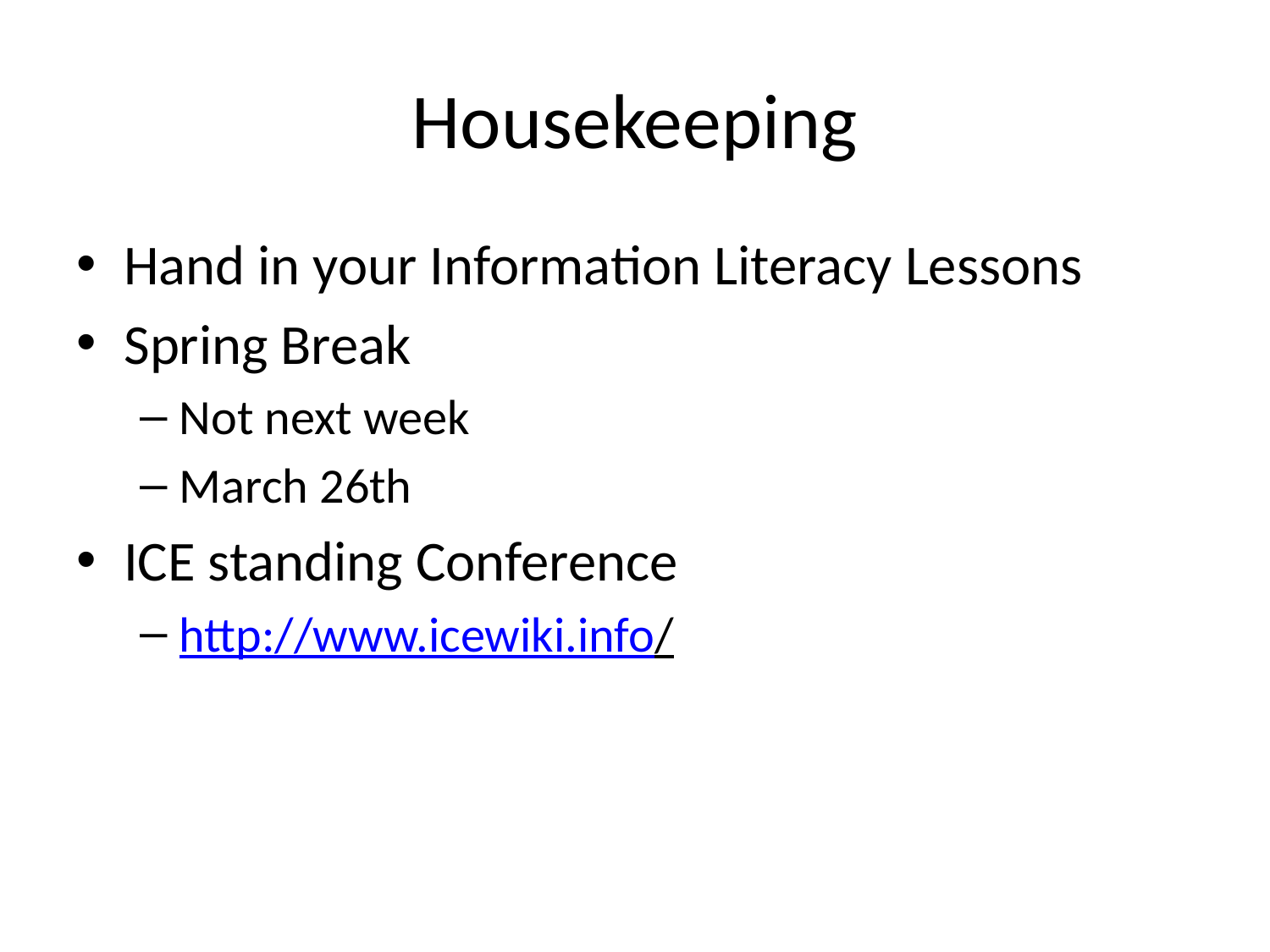

# Housekeeping
Hand in your Information Literacy Lessons
Spring Break
Not next week
March 26th
ICE standing Conference
http://www.icewiki.info/